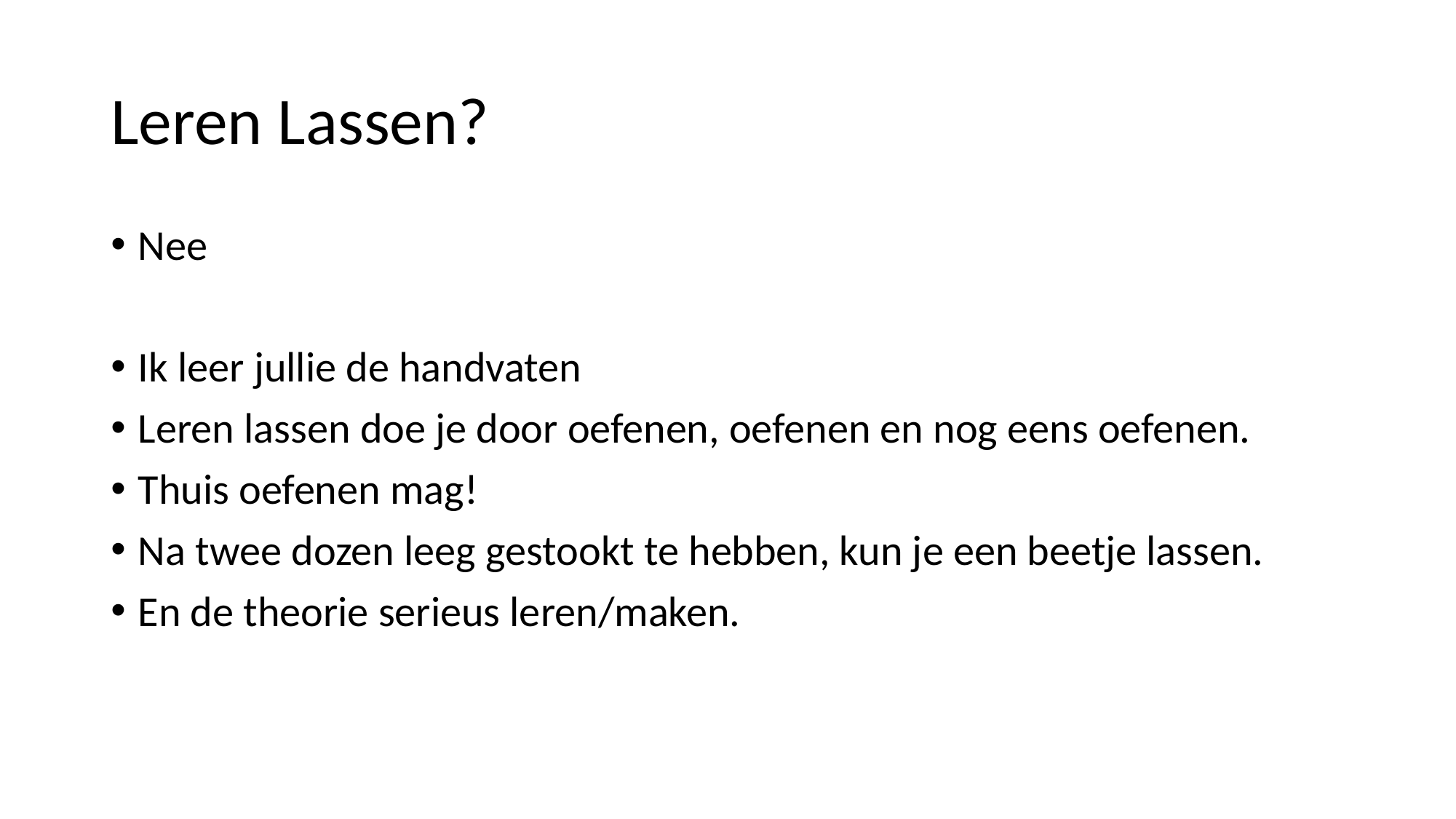

# Leren Lassen?
Nee

Ik leer jullie de handvaten
Leren lassen doe je door oefenen, oefenen en nog eens oefenen.
Thuis oefenen mag!
Na twee dozen leeg gestookt te hebben, kun je een beetje lassen.
En de theorie serieus leren/maken.